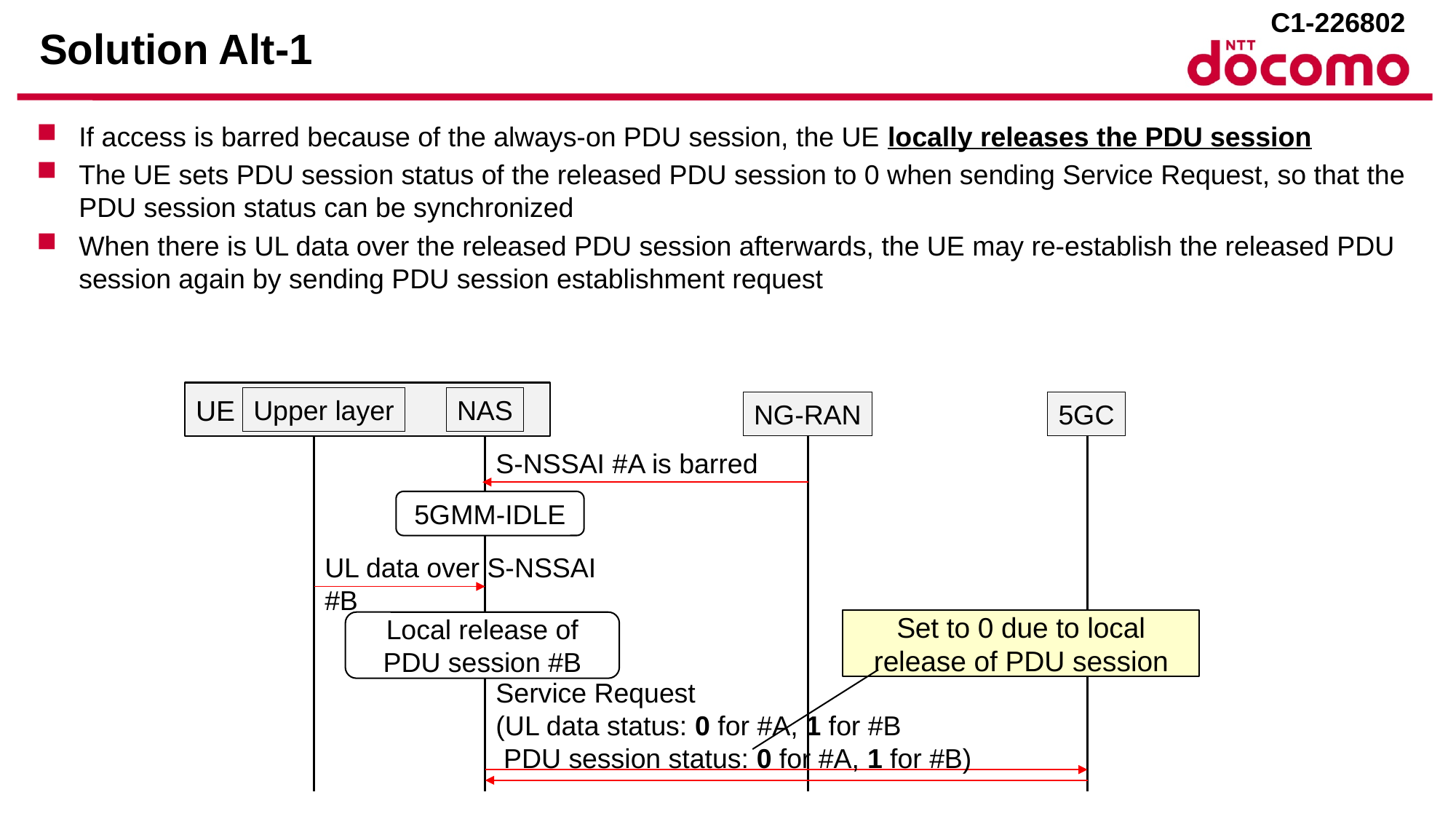

# Solution Alt-1
If access is barred because of the always-on PDU session, the UE locally releases the PDU session
The UE sets PDU session status of the released PDU session to 0 when sending Service Request, so that the PDU session status can be synchronized
When there is UL data over the released PDU session afterwards, the UE may re-establish the released PDU session again by sending PDU session establishment request
UE
Upper layer
NAS
NG-RAN
5GC
S-NSSAI #A is barred
5GMM-IDLE
UL data over S-NSSAI #B
Set to 0 due to local release of PDU session
Local release of PDU session #B
Service Request
(UL data status: 0 for #A, 1 for #B
 PDU session status: 0 for #A, 1 for #B)